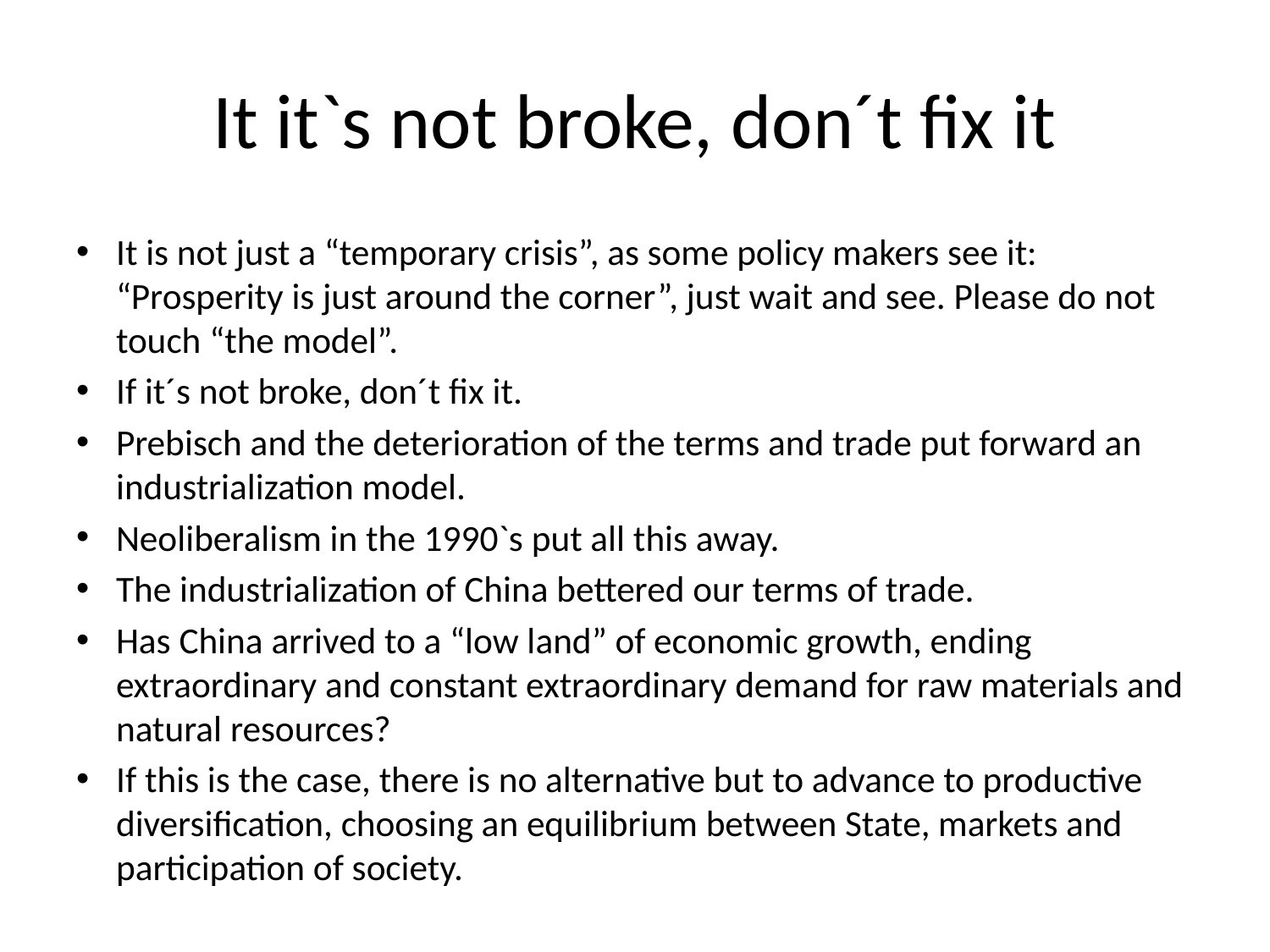

# It it`s not broke, don´t fix it
It is not just a “temporary crisis”, as some policy makers see it: “Prosperity is just around the corner”, just wait and see. Please do not touch “the model”.
If it´s not broke, don´t fix it.
Prebisch and the deterioration of the terms and trade put forward an industrialization model.
Neoliberalism in the 1990`s put all this away.
The industrialization of China bettered our terms of trade.
Has China arrived to a “low land” of economic growth, ending extraordinary and constant extraordinary demand for raw materials and natural resources?
If this is the case, there is no alternative but to advance to productive diversification, choosing an equilibrium between State, markets and participation of society.